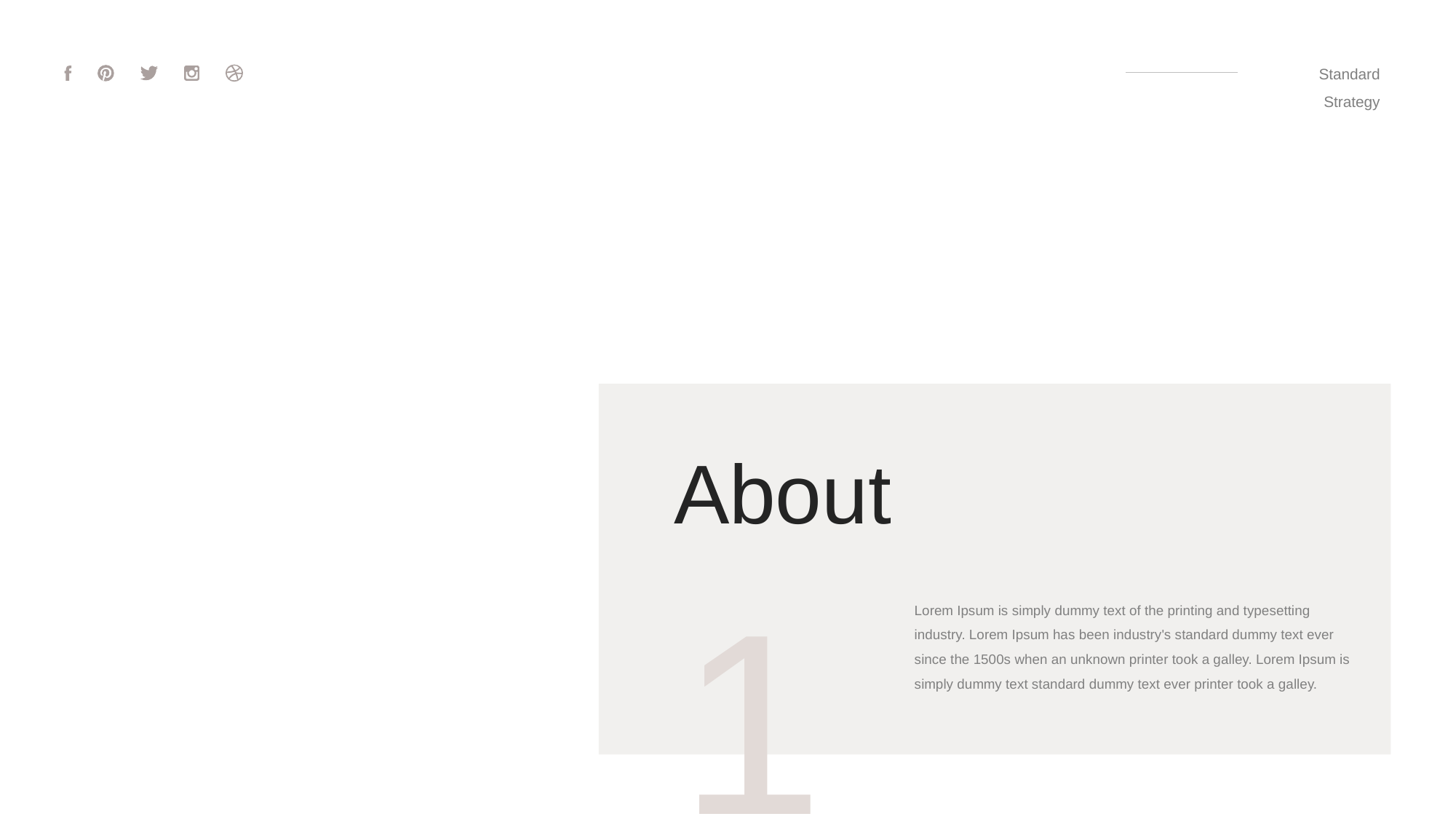

Standard Strategy

About
1
Lorem Ipsum is simply dummy text of the printing and typesetting industry. Lorem Ipsum has been industry's standard dummy text ever since the 1500s when an unknown printer took a galley. Lorem Ipsum is simply dummy text standard dummy text ever printer took a galley.